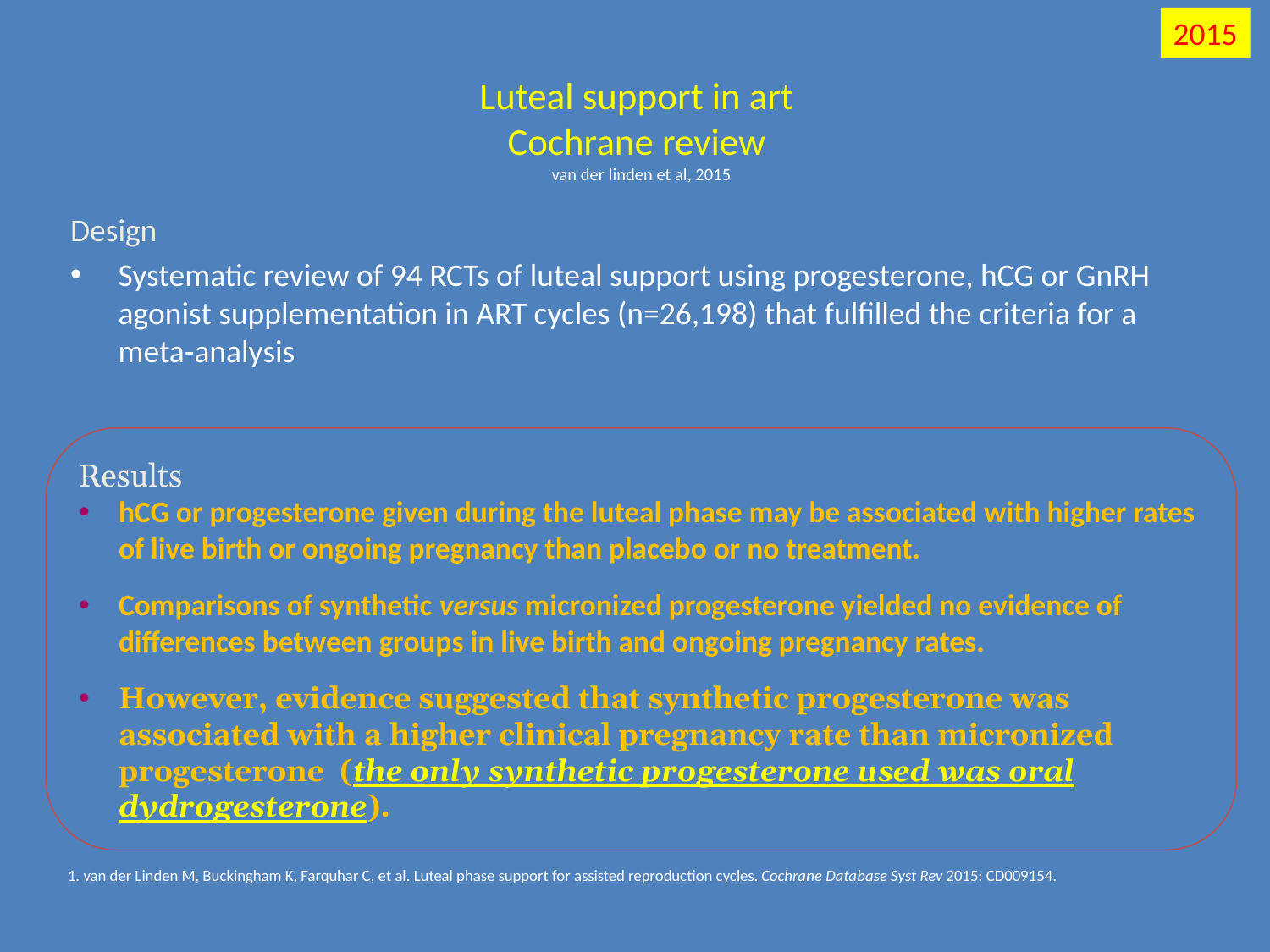

2015
# Luteal support in art Cochrane review van der linden et al, 2015
Design
Systematic review of 94 RCTs of luteal support using progesterone, hCG or GnRH agonist supplementation in ART cycles (n=26,198) that fulfilled the criteria for a meta-analysis

Results
hCG or progesterone given during the luteal phase may be associated with higher rates of live birth or ongoing pregnancy than placebo or no treatment.
Comparisons of synthetic versus micronized progesterone yielded no evidence of differences between groups in live birth and ongoing pregnancy rates.
However, evidence suggested that synthetic progesterone was associated with a higher clinical pregnancy rate than micronized progesterone  (the only synthetic progesterone used was oral dydrogesterone).
1. van der Linden M, Buckingham K, Farquhar C, et al. Luteal phase support for assisted reproduction cycles. Cochrane Database Syst Rev 2015: CD009154.